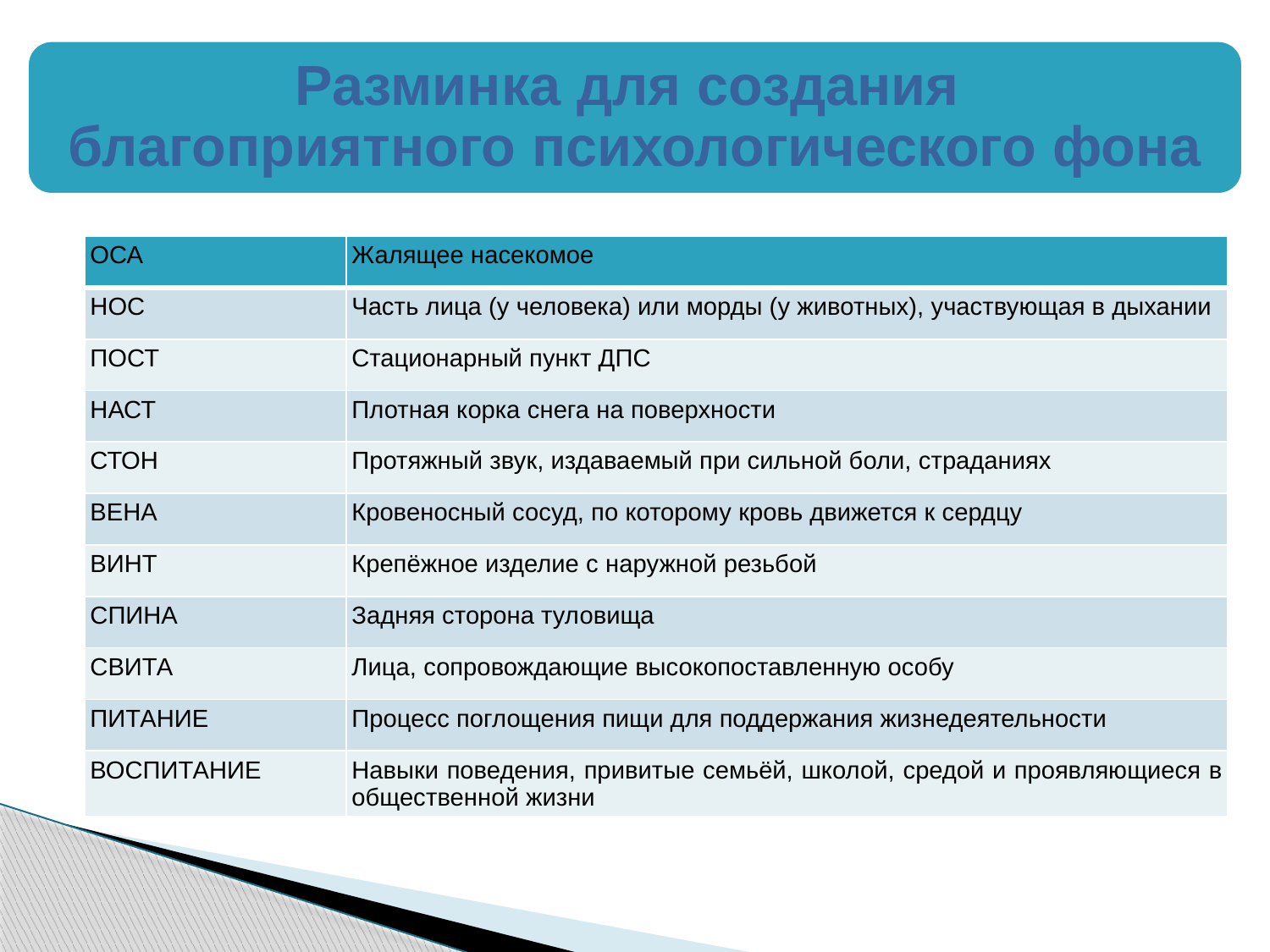

Разминка для создания
благоприятного психологического фона
| ОСА | Жалящее насекомое |
| --- | --- |
| НОС | Часть лица (у человека) или морды (у животных), участвующая в дыхании |
| ПОСТ | Стационарный пункт ДПС |
| НАСТ | Плотная корка снега на поверхности |
| СТОН | Протяжный звук, издаваемый при сильной боли, страданиях |
| ВЕНА | Кровеносный сосуд, по которому кровь движется к сердцу |
| ВИНТ | Крепёжное изделие с наружной резьбой |
| СПИНА | Задняя сторона туловища |
| СВИТА | Лица, сопровождающие высокопоставленную особу |
| ПИТАНИЕ | Процесс поглощения пищи для поддержания жизнедеятельности |
| ВОСПИТАНИЕ | Навыки поведения, привитые семьёй, школой, средой и проявляющиеся в общественной жизни |